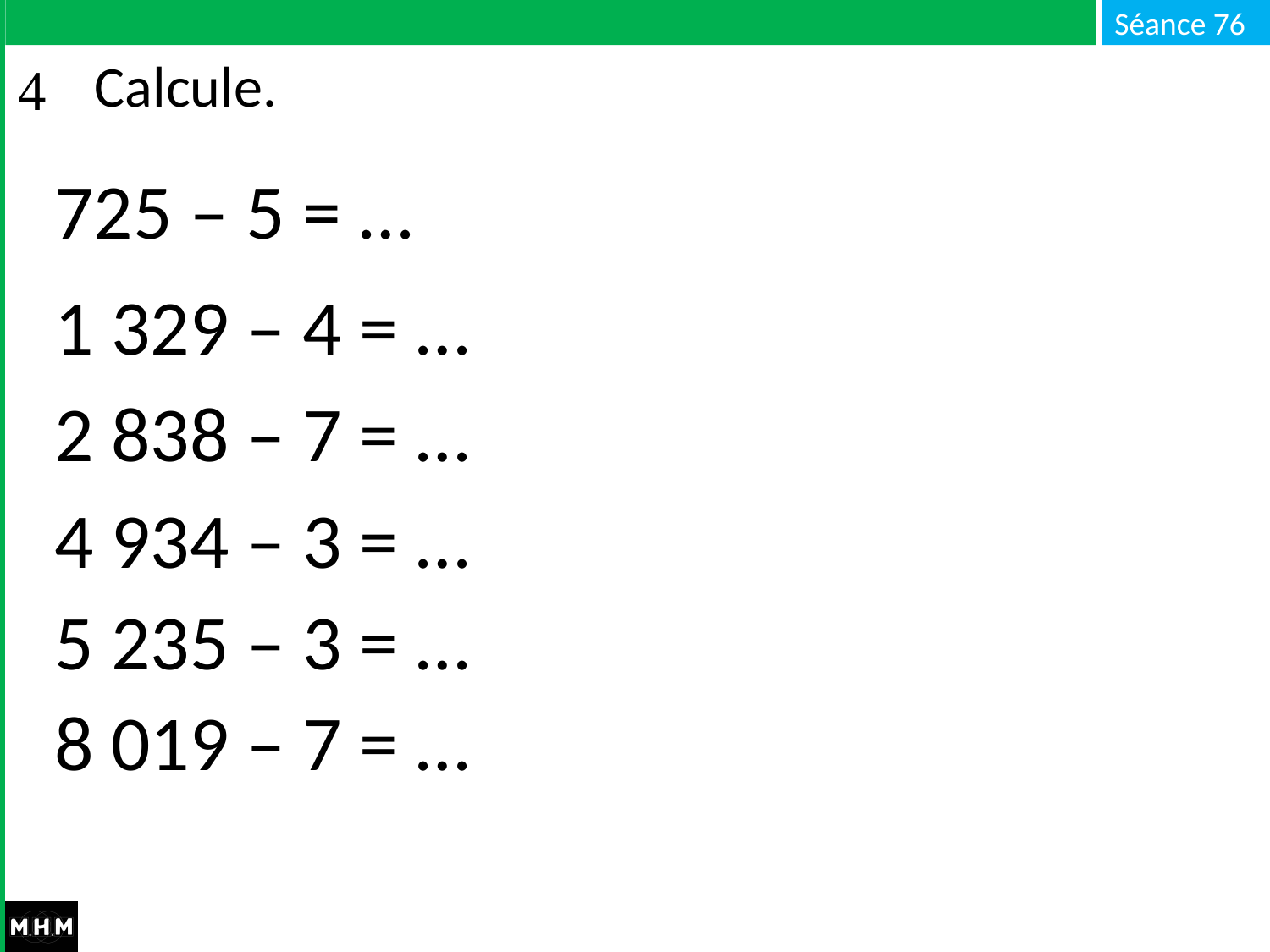

# Calcule.
725 – 5 = …
1 329 – 4 = …
2 838 – 7 = …
4 934 – 3 = …
5 235 – 3 = …
8 019 – 7 = …